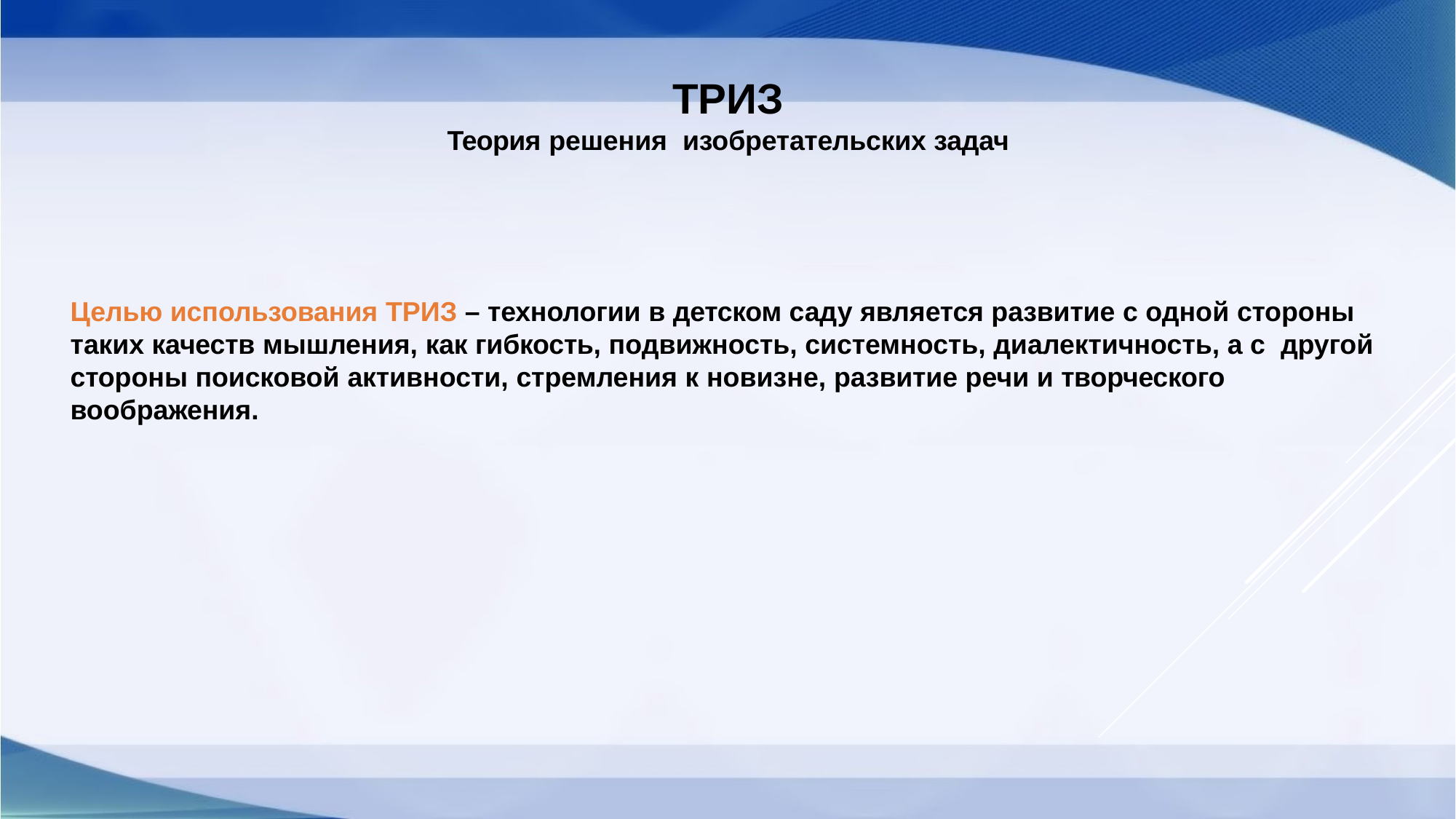

ТРИЗ
Теория решения  изобретательских задач
Целью использования ТРИЗ – технологии в детском саду является развитие с одной стороны  таких качеств мышления, как гибкость, подвижность, системность, диалектичность, а с  другой стороны поисковой активности, стремления к новизне, развитие речи и творческого воображения.